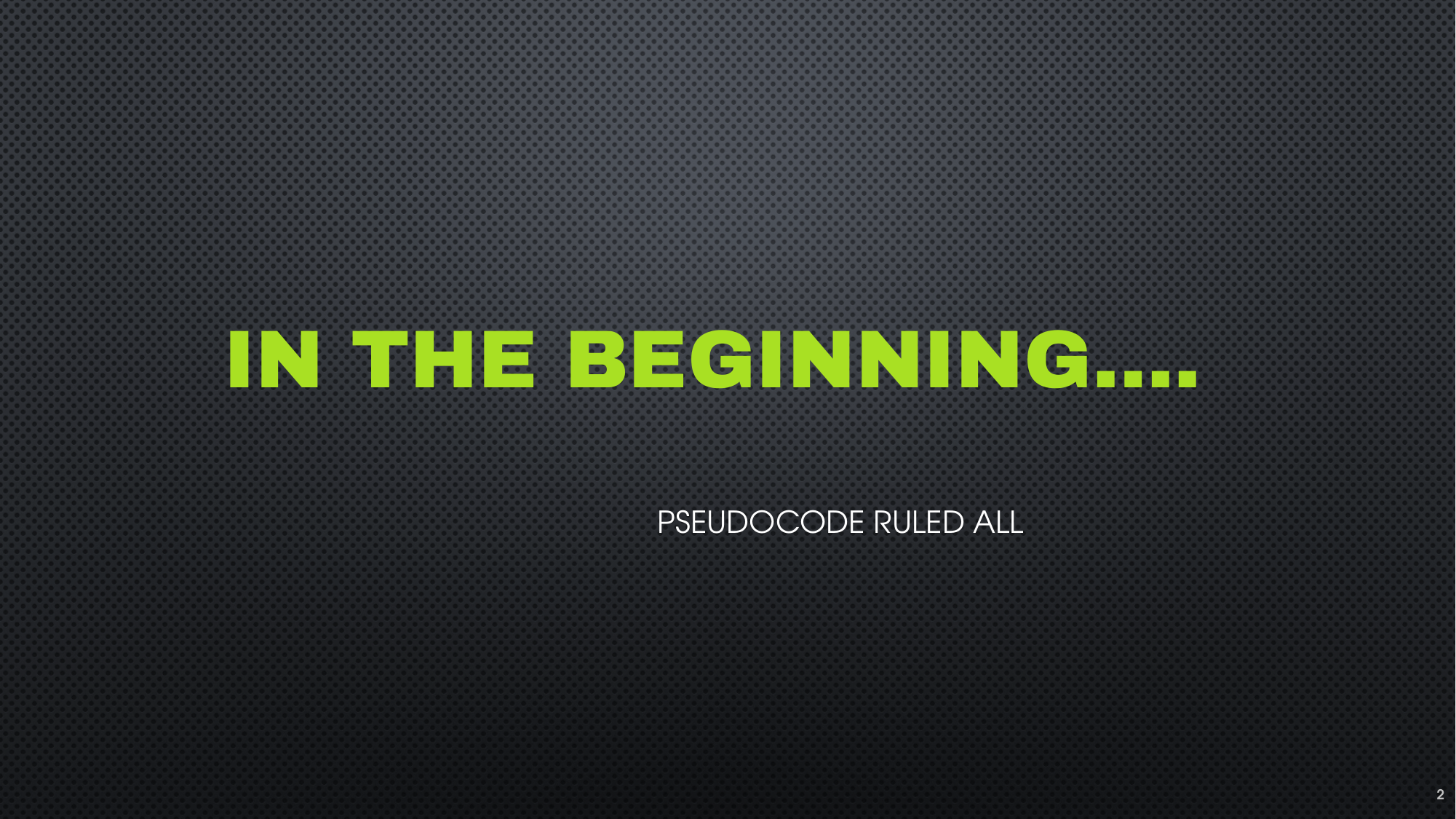

# In the Beginning….
Pseudocode Ruled all
2